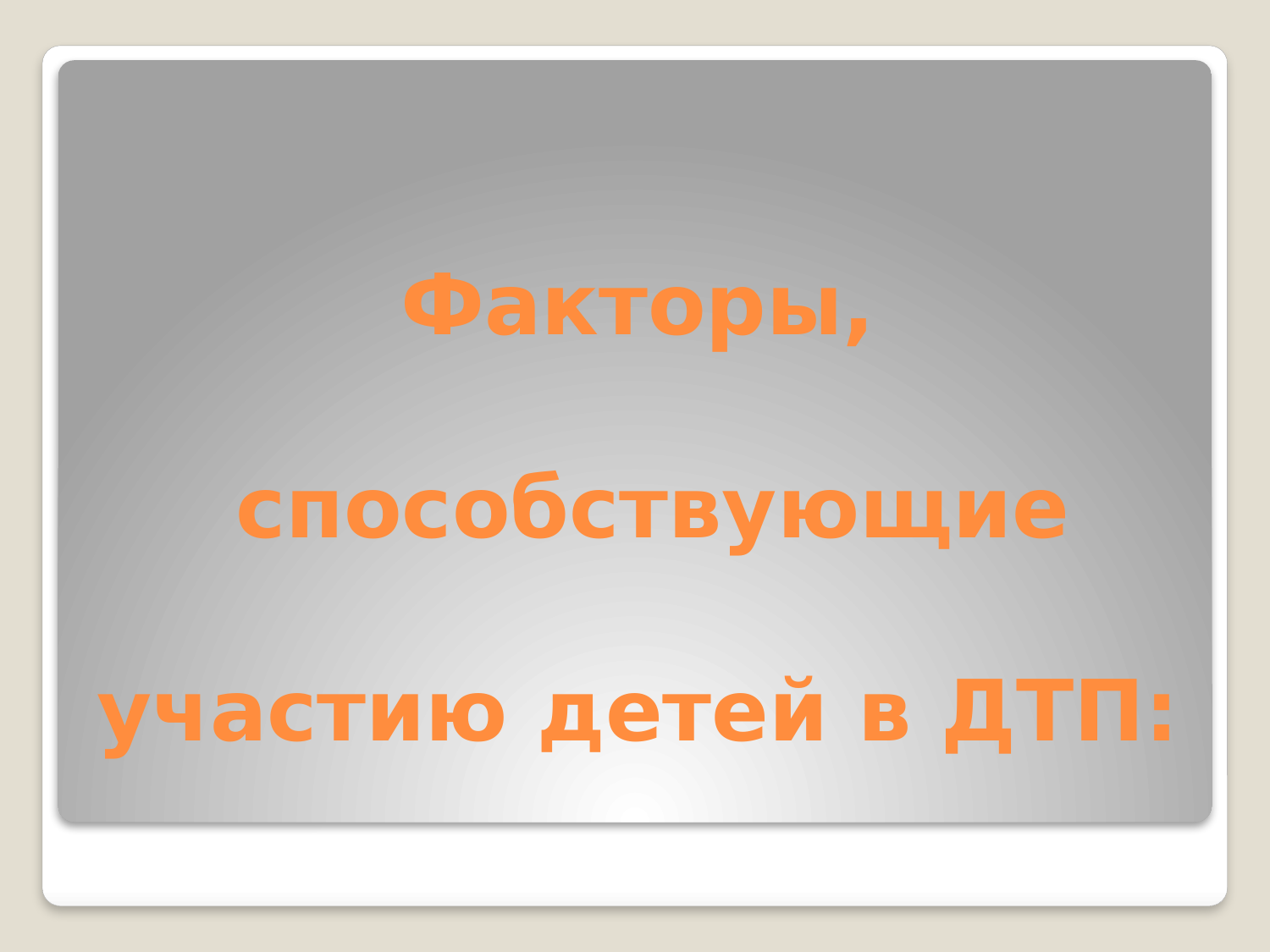

# Факторы, способствующие участию детей в ДТП: